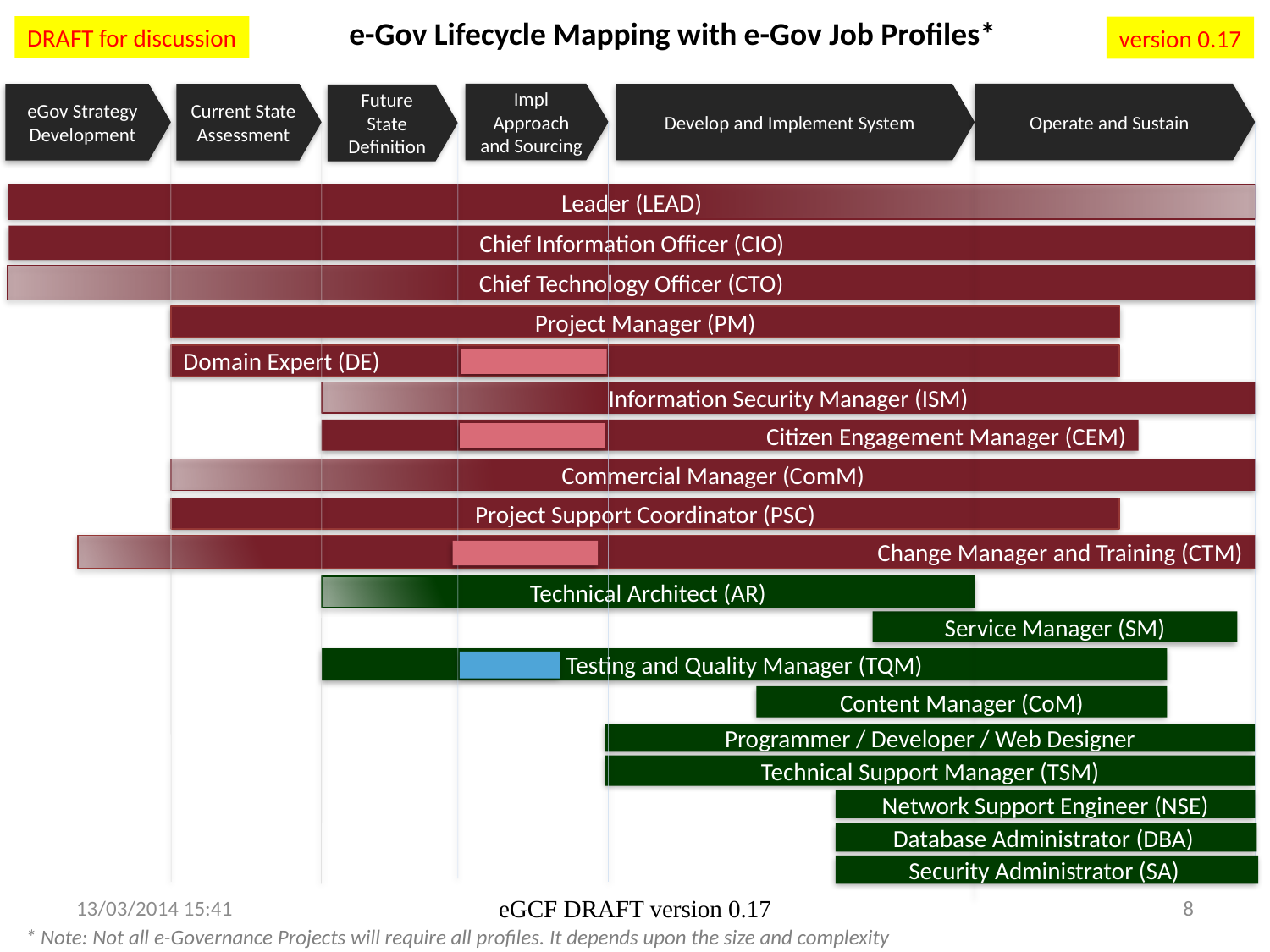

e-Gov Lifecycle Mapping with e-Gov Job Profiles*
DRAFT for discussion
version 0.17
Operate and Sustain
Impl Approach and Sourcing
eGov Strategy Development
Current State Assessment
Develop and Implement System
Future State Definition
Leader (LEAD)
Chief Information Officer (CIO)
Chief Technology Officer (CTO)
Project Manager (PM)
Domain Expert (DE)

Information Security Manager (ISM)
Citizen Engagement Manager (CEM)

Commercial Manager (ComM)
Project Support Coordinator (PSC)
Change Manager and Training (CTM)

Technical Architect (AR)
Service Manager (SM)
Testing and Quality Manager (TQM)

Content Manager (CoM)
Programmer / Developer / Web Designer
Technical Support Manager (TSM)
Network Support Engineer (NSE)
Database Administrator (DBA)
Security Administrator (SA)
13/03/2014 15:41
eGCF DRAFT version 0.17
8
* Note: Not all e-Governance Projects will require all profiles. It depends upon the size and complexity